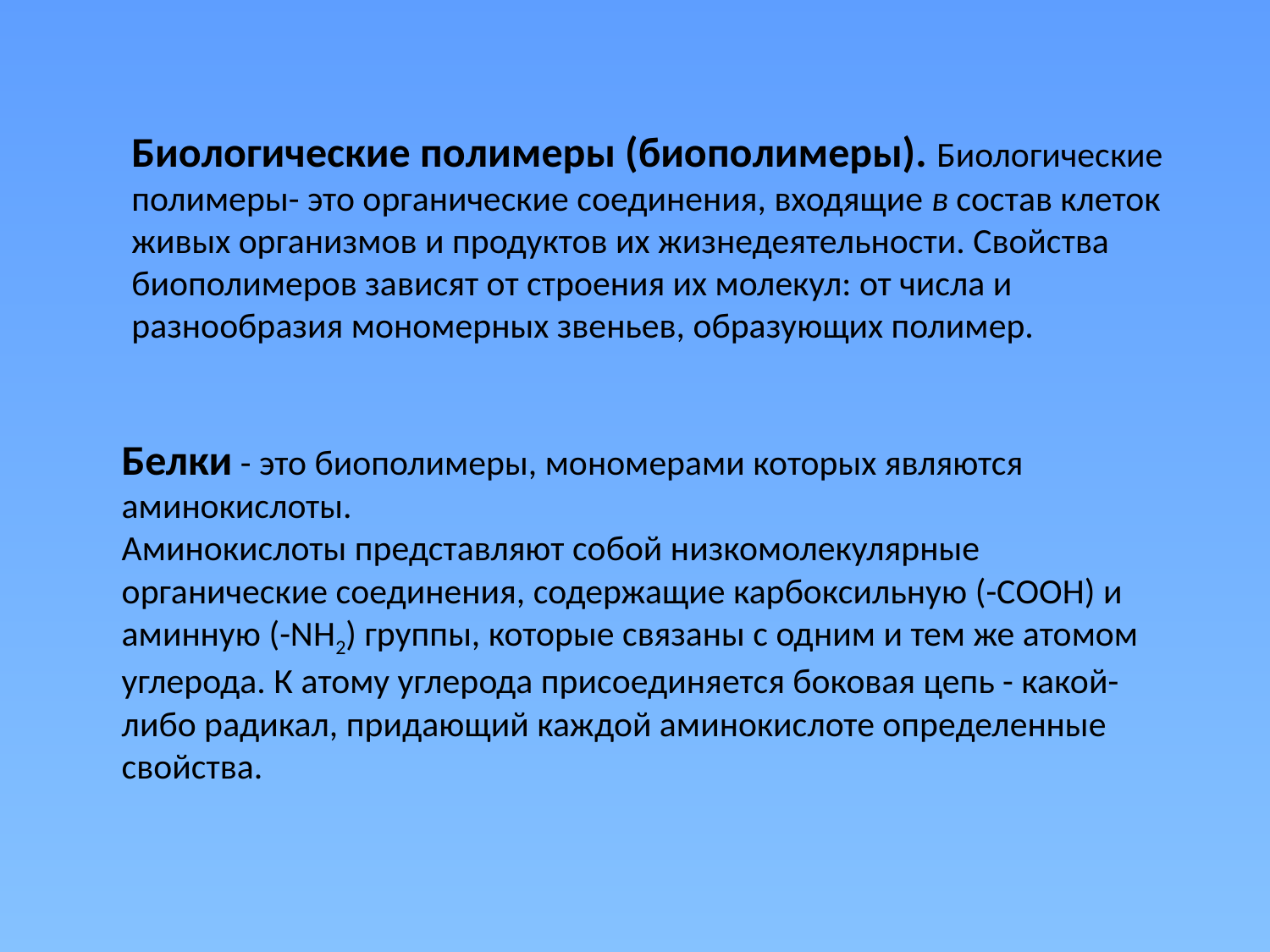

Биологические полимеры (биополимеры). Биологические по­лимеры- это органические соединения, входящие в состав кле­ток живых организмов и продуктов их жизнедеятельности. Свойства биополимеров зависят от строения их молекул: от числа и разнообразия мономерных звеньев, образующих полимер.

Белки - это биополимеры, мономерами которых являются аминокислоты.
Аминокислоты представляют собой низкомолекулярные органические соединения, содержащие карбоксильную (-СООН) и аминную (-NH2) группы, которые связаны с од­ним и тем же атомом углерода. К атому углерода присоединя­ется боковая цепь - какой-либо радикал, придающий каж­дой аминокислоте определенные свойства.